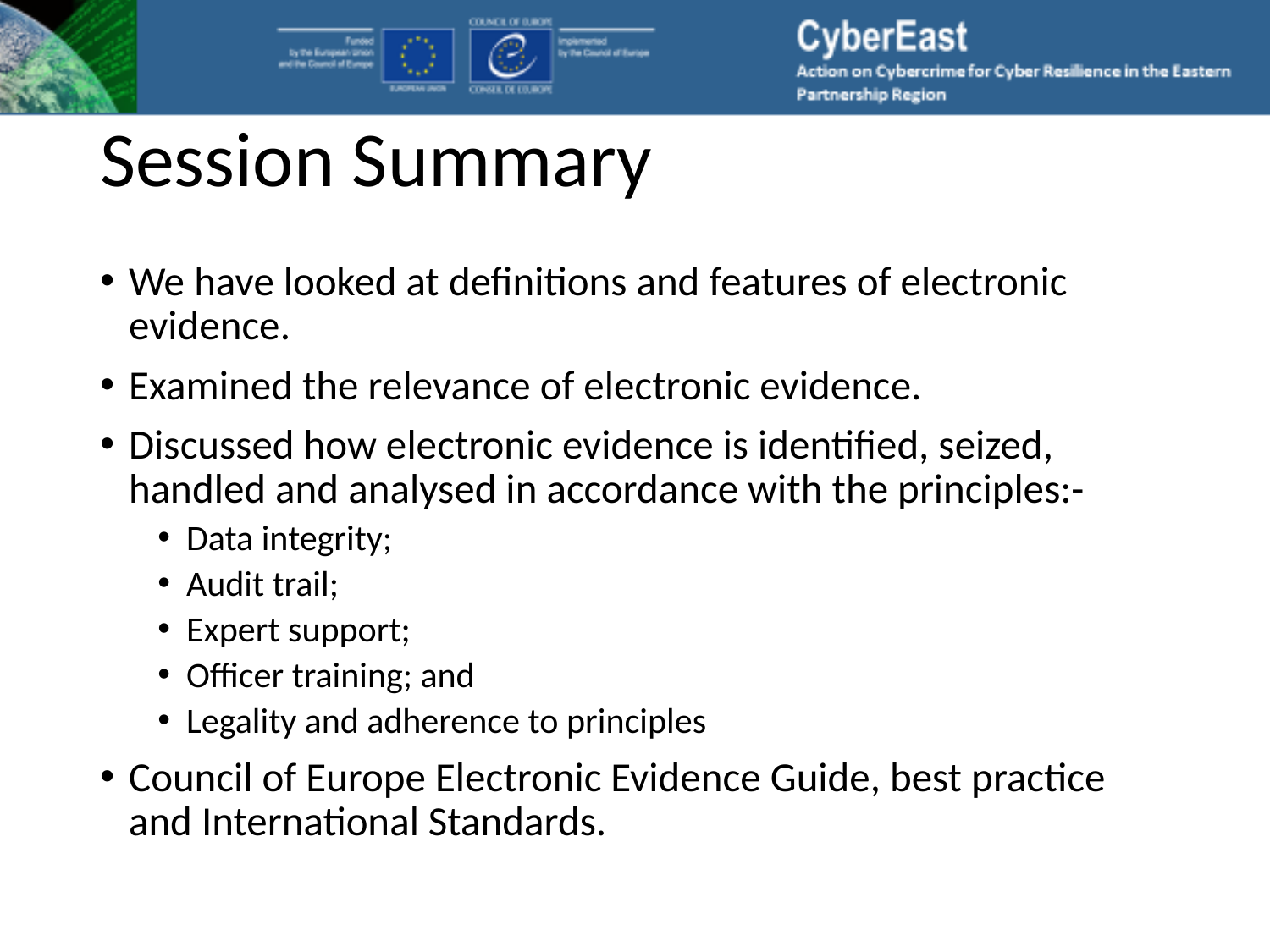

# Session Summary
We have looked at definitions and features of electronic evidence.
Examined the relevance of electronic evidence.
Discussed how electronic evidence is identified, seized, handled and analysed in accordance with the principles:-
Data integrity;
Audit trail;
Expert support;
Officer training; and
Legality and adherence to principles
Council of Europe Electronic Evidence Guide, best practice and International Standards.